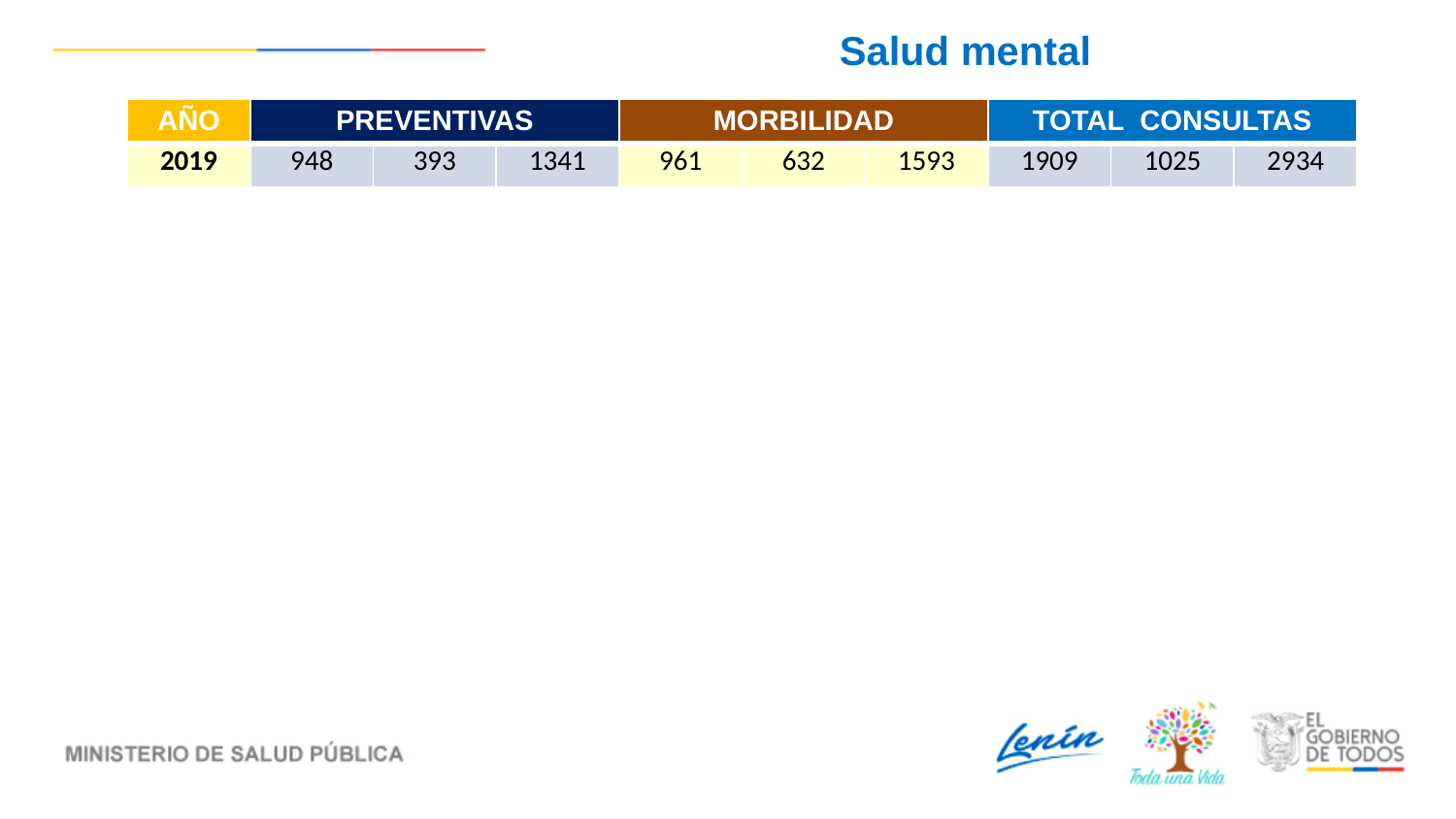

Salud mental
| AÑO | PREVENTIVAS |  |  | MORBILIDAD |  |  | TOTAL CONSULTAS |  |  |
| --- | --- | --- | --- | --- | --- | --- | --- | --- | --- |
| 2019 | 948 | 393 | 1341 | 961 | 632 | 1593 | 1909 | 1025 | 2934 |